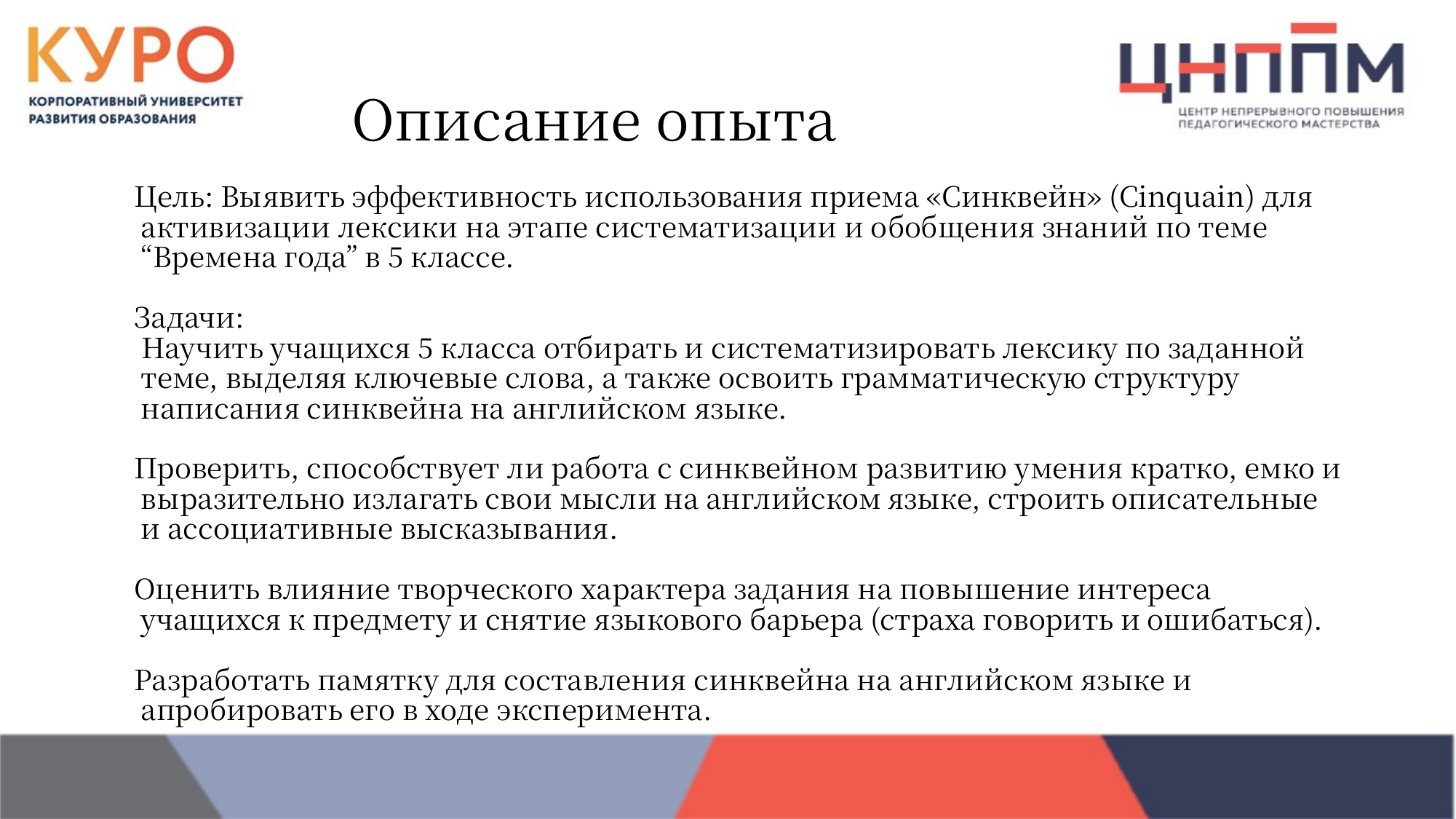

# Описание опыта
Цель: Выявить эффективность использования приема «Синквейн» (Cinquain) для активизации лексики на этапе систематизации и обобщения знаний по теме “Времена года” в 5 классе.

Задачи:
 Научить учащихся 5 класса отбирать и систематизировать лексику по заданной теме, выделяя ключевые слова, а также освоить грамматическую структуру написания синквейна на английском языке.

Проверить, способствует ли работа с синквейном развитию умения кратко, емко и выразительно излагать свои мысли на английском языке, строить описательные и ассоциативные высказывания.

Оценить влияние творческого характера задания на повышение интереса учащихся к предмету и снятие языкового барьера (страха говорить и ошибаться).

Разработать памятку для составления синквейна на английском языке и апробировать его в ходе эксперимента.